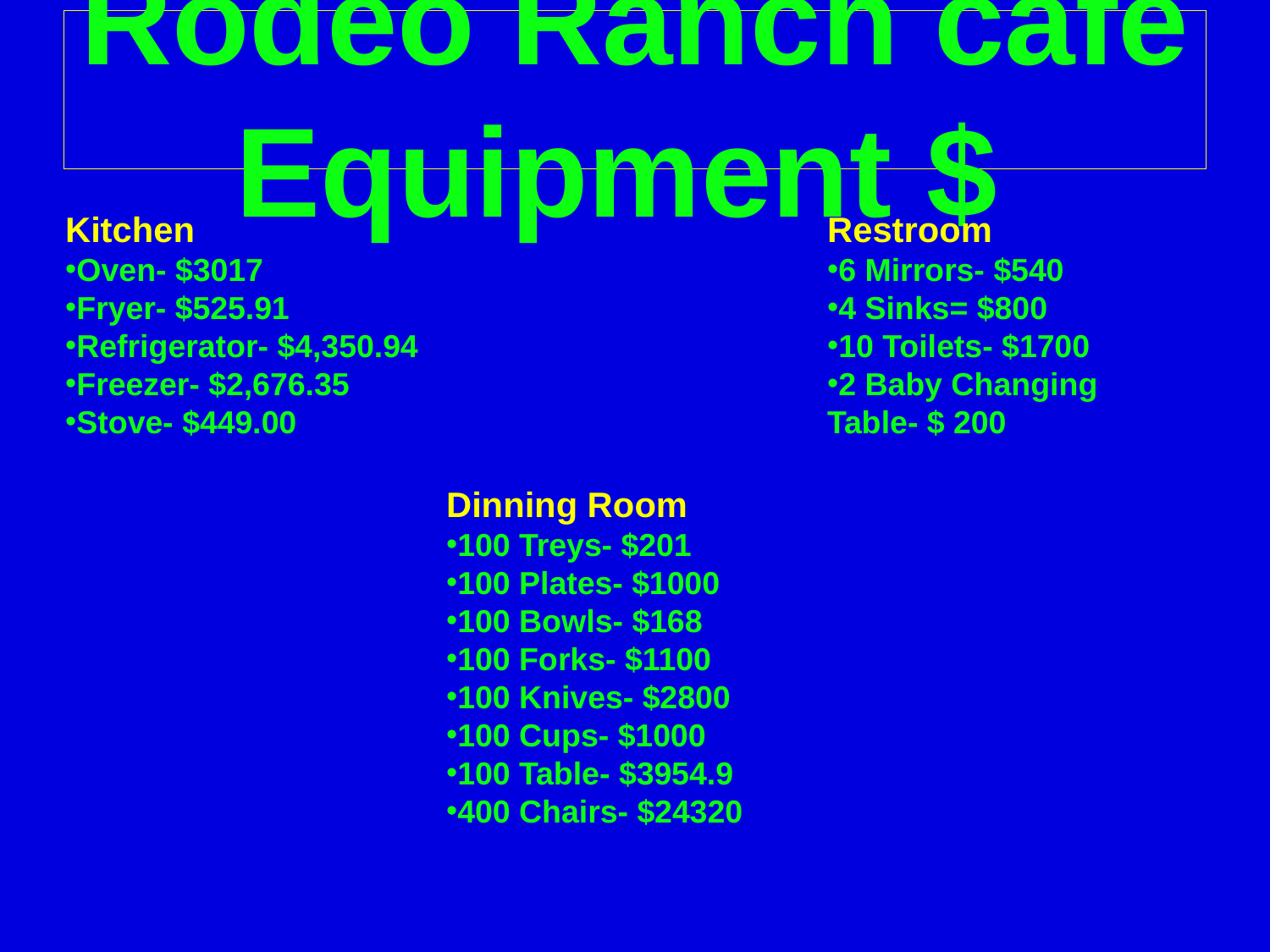

# Rodeo Ranch café Equipment $
Kitchen
Oven- $3017
Fryer- $525.91
Refrigerator- $4,350.94
Freezer- $2,676.35
Stove- $449.00

Restroom
6 Mirrors- $540
4 Sinks= $800
10 Toilets- $1700
2 Baby Changing Table- $ 200
Dinning Room
100 Treys- $201
100 Plates- $1000
100 Bowls- $168
100 Forks- $1100
100 Knives- $2800
100 Cups- $1000
100 Table- $3954.9
400 Chairs- $24320